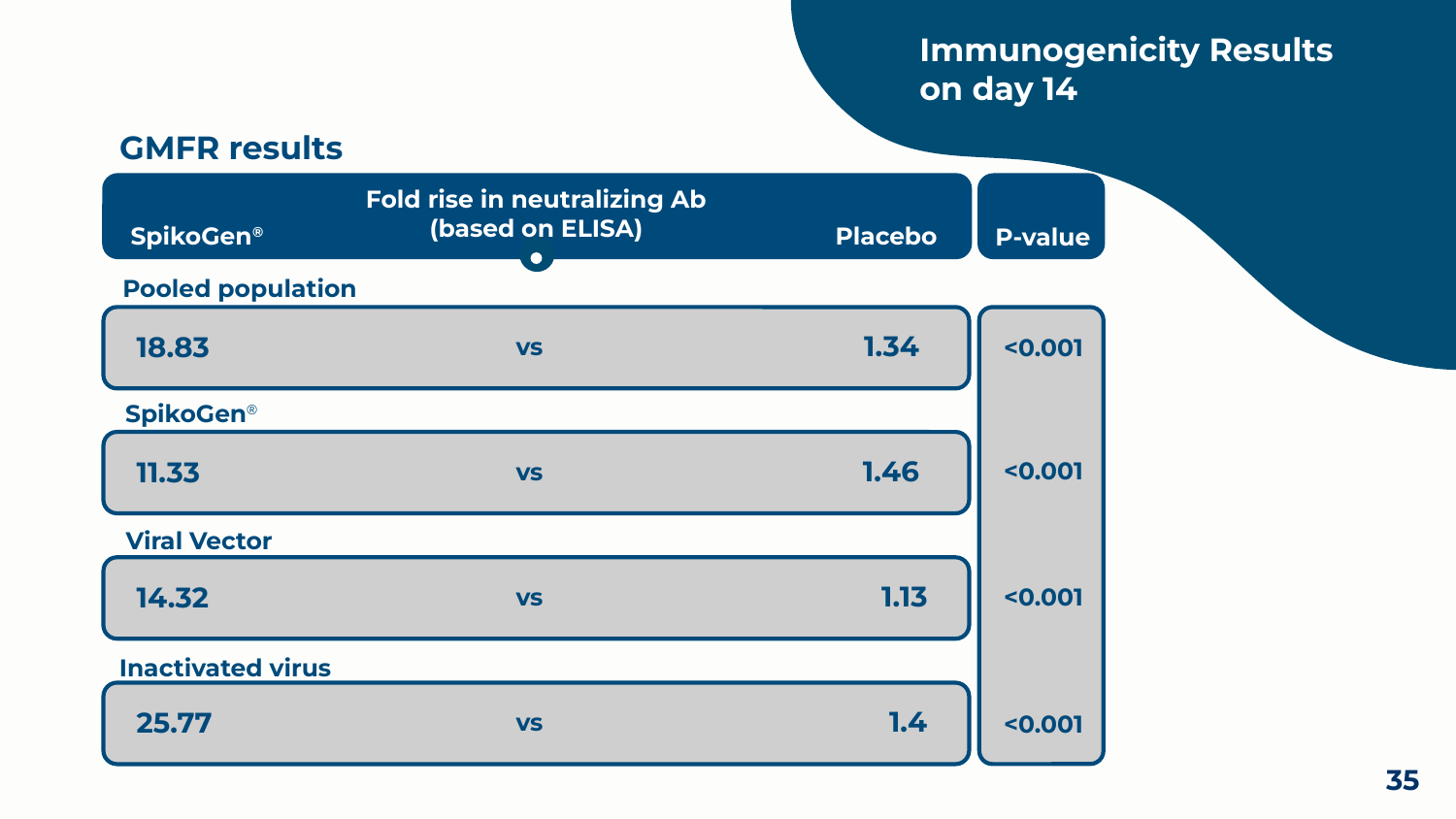

# Immunogenicity Results on day 14
GMFR results

Fold rise in neutralizing Ab
(based on ELISA)

P-value
SpikoGen®
Placebo
Pooled population
<0.001

1.34
18.83
vs
SpikoGen®
<0.001

1.46
11.33
vs

Viral Vector
<0.001

1.13
14.32
vs
Inactivated virus
<0.001

1.4
25.77
vs
35